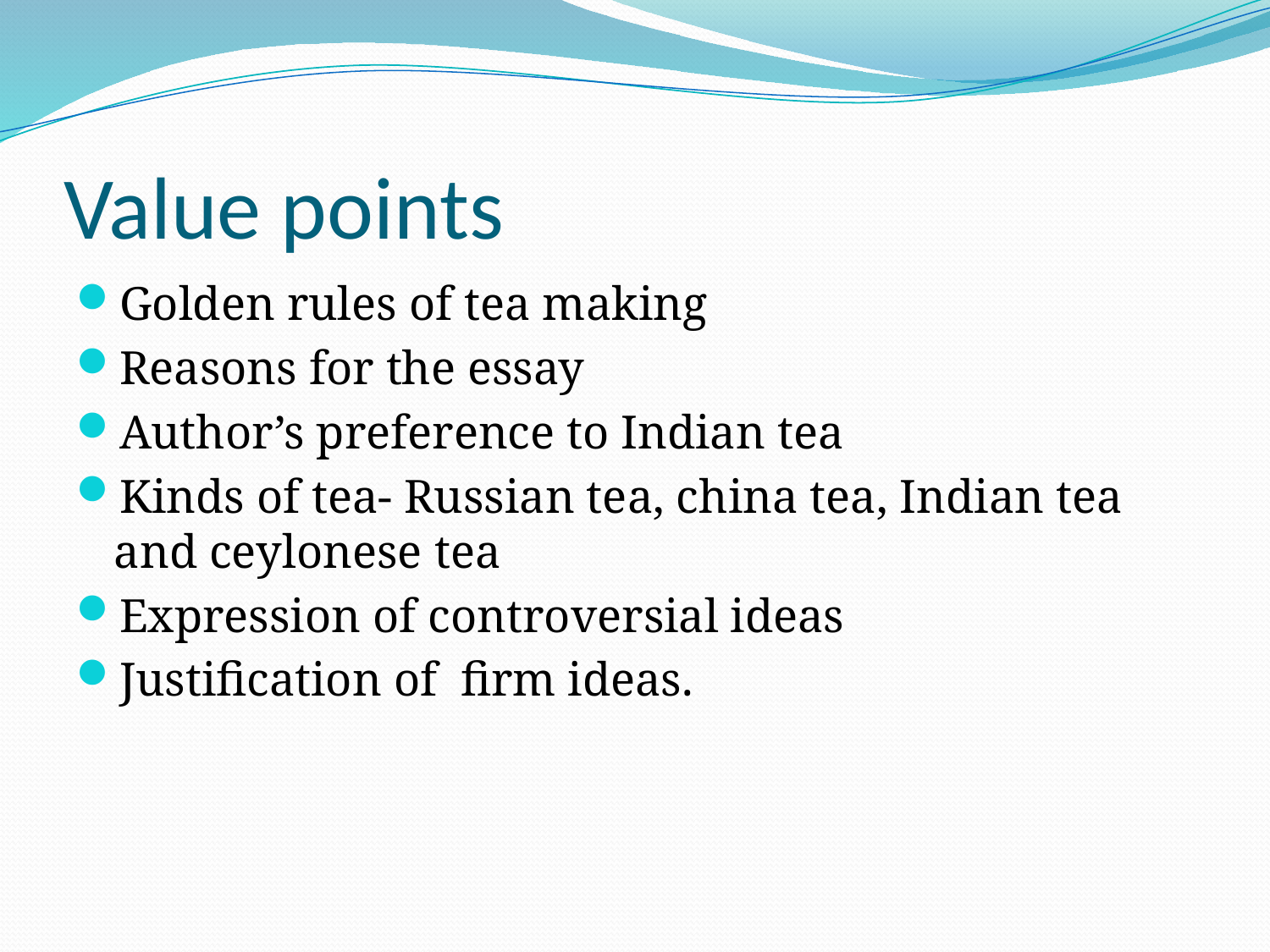

# Value points
Golden rules of tea making
Reasons for the essay
Author’s preference to Indian tea
Kinds of tea- Russian tea, china tea, Indian tea and ceylonese tea
Expression of controversial ideas
Justification of  firm ideas.